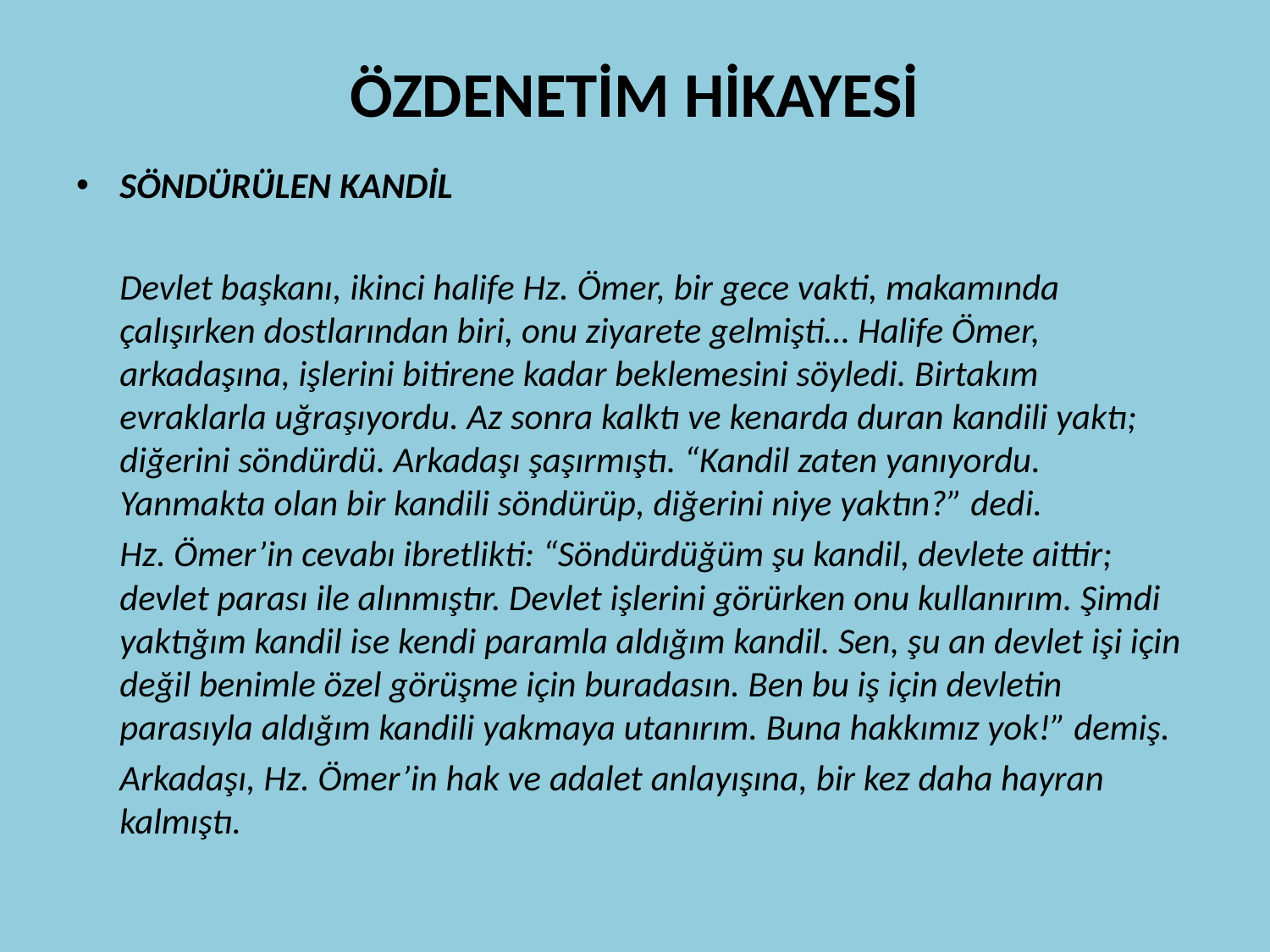

# ÖZDENETİM HİKAYESİ
SÖNDÜRÜLEN KANDİL

  	Devlet başkanı, ikinci halife Hz. Ömer, bir gece vakti, makamında çalışırken dostlarından biri, onu ziyarete gelmişti… Halife Ömer, arkadaşına, işlerini bitirene kadar beklemesini söyledi. Birtakım evraklarla uğraşıyordu. Az sonra kalktı ve kenarda duran kandili yaktı; diğerini söndürdü. Arkadaşı şaşırmıştı. “Kandil zaten yanıyordu. Yanmakta olan bir kandili söndürüp, diğerini niye yaktın?” dedi.
	Hz. Ömer’in cevabı ibretlikti: “Söndürdüğüm şu kandil, devlete aittir; devlet parası ile alınmıştır. Devlet işlerini görürken onu kullanırım. Şimdi yaktığım kandil ise kendi paramla aldığım kandil. Sen, şu an devlet işi için değil benimle özel görüşme için buradasın. Ben bu iş için devletin parasıyla aldığım kandili yakmaya utanırım. Buna hakkımız yok!” demiş.
	Arkadaşı, Hz. Ömer’in hak ve adalet anlayışına, bir kez daha hayran kalmıştı.